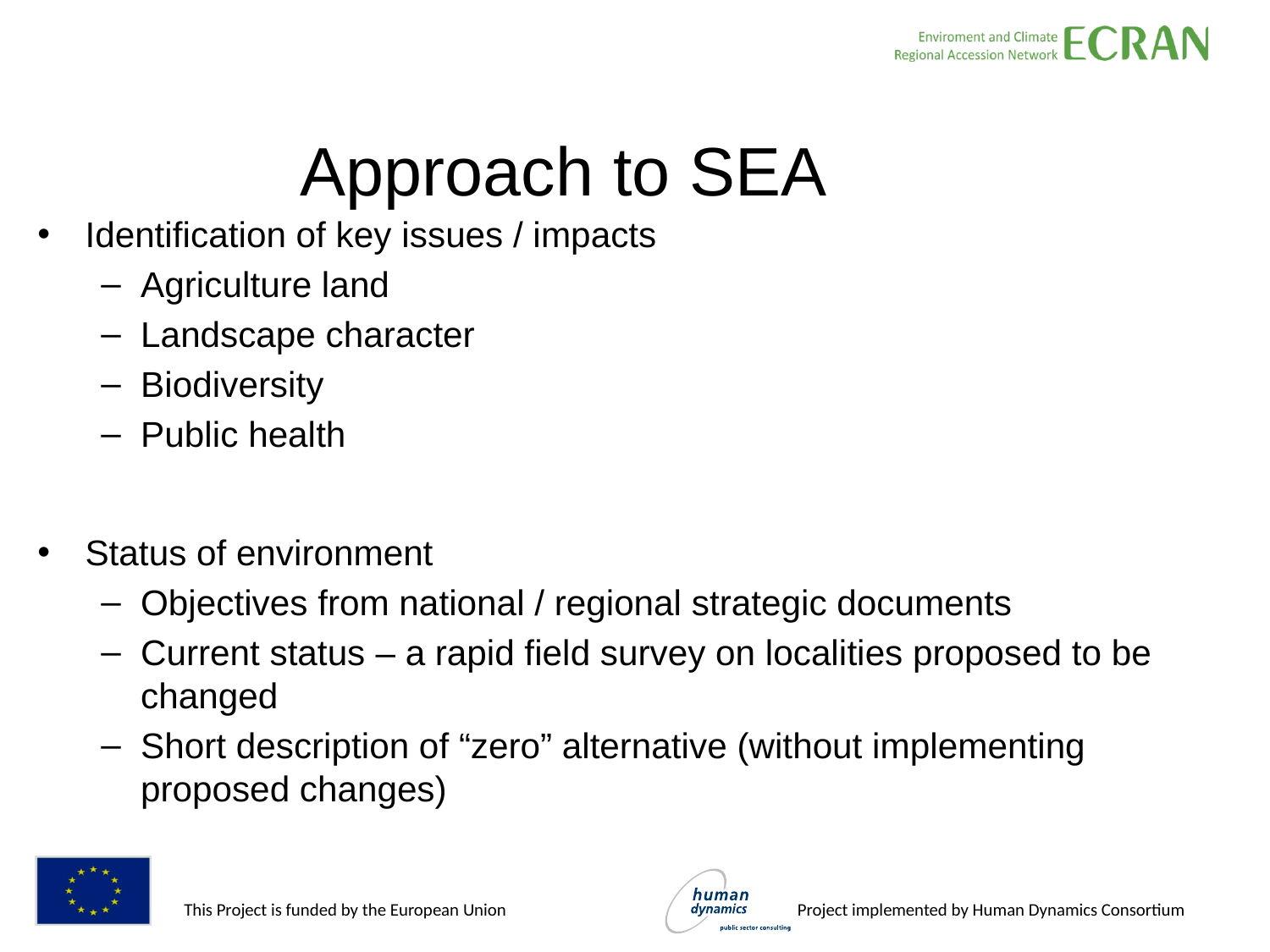

# Approach to SEA
Identification of key issues / impacts
Agriculture land
Landscape character
Biodiversity
Public health

Status of environment
Objectives from national / regional strategic documents
Current status – a rapid field survey on localities proposed to be changed
Short description of “zero” alternative (without implementing proposed changes)